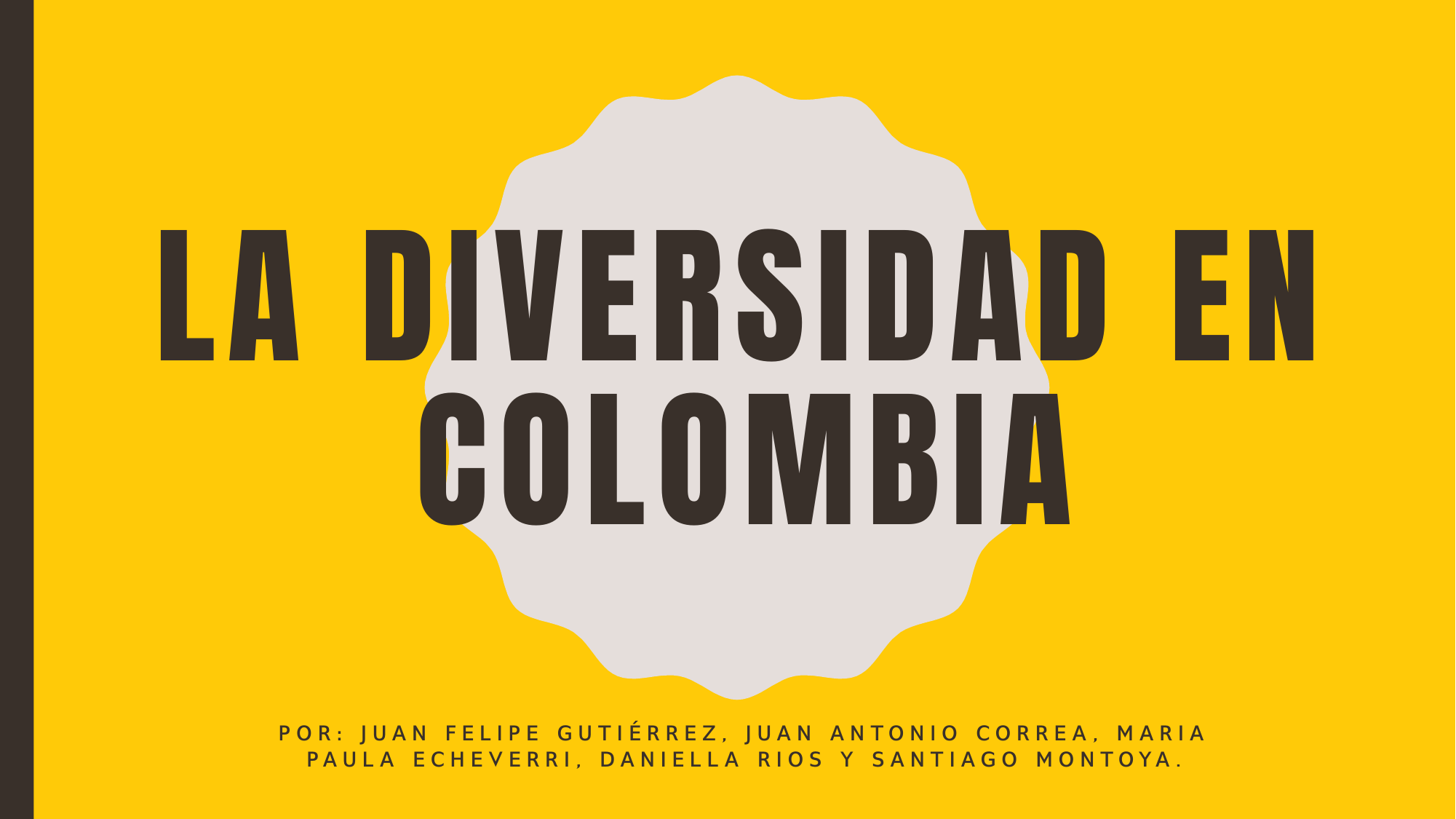

# La diversidad en Colombia
Por: Juan Felipe Gutiérrez, Juan Antonio Correa, Maria Paula Echeverri, Daniella rios y Santiago Montoya.